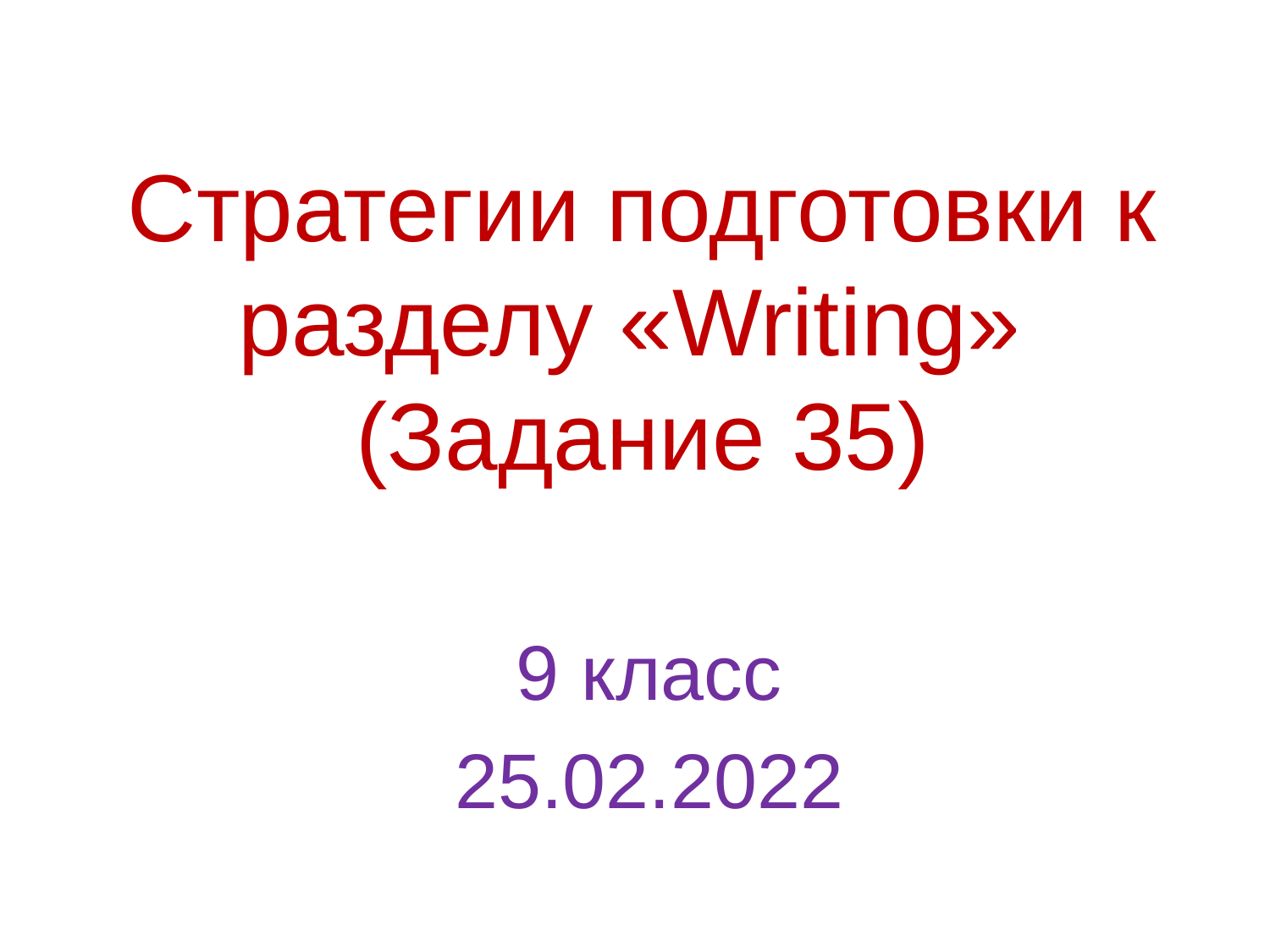

# Стратегии подготовки к разделу «Writing» (Задание 35)
9 класс
25.02.2022